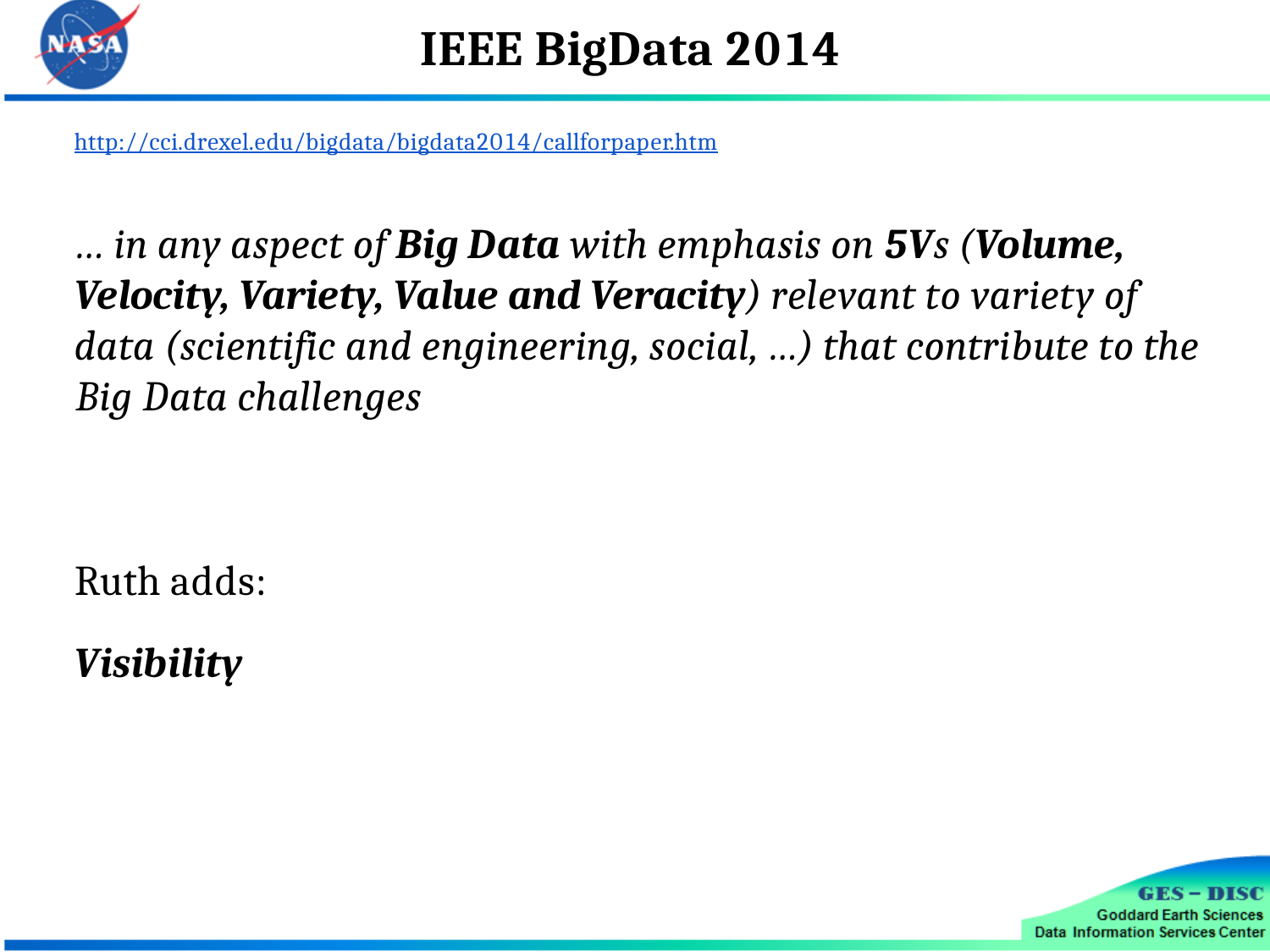

IEEE BigData 2014
http://cci.drexel.edu/bigdata/bigdata2014/callforpaper.htm

… in any aspect of Big Data with emphasis on 5Vs (Volume, Velocity, Variety, Value and Veracity) relevant to variety of data (scientific and engineering, social, …) that contribute to the Big Data challenges

Ruth adds:
Visibility